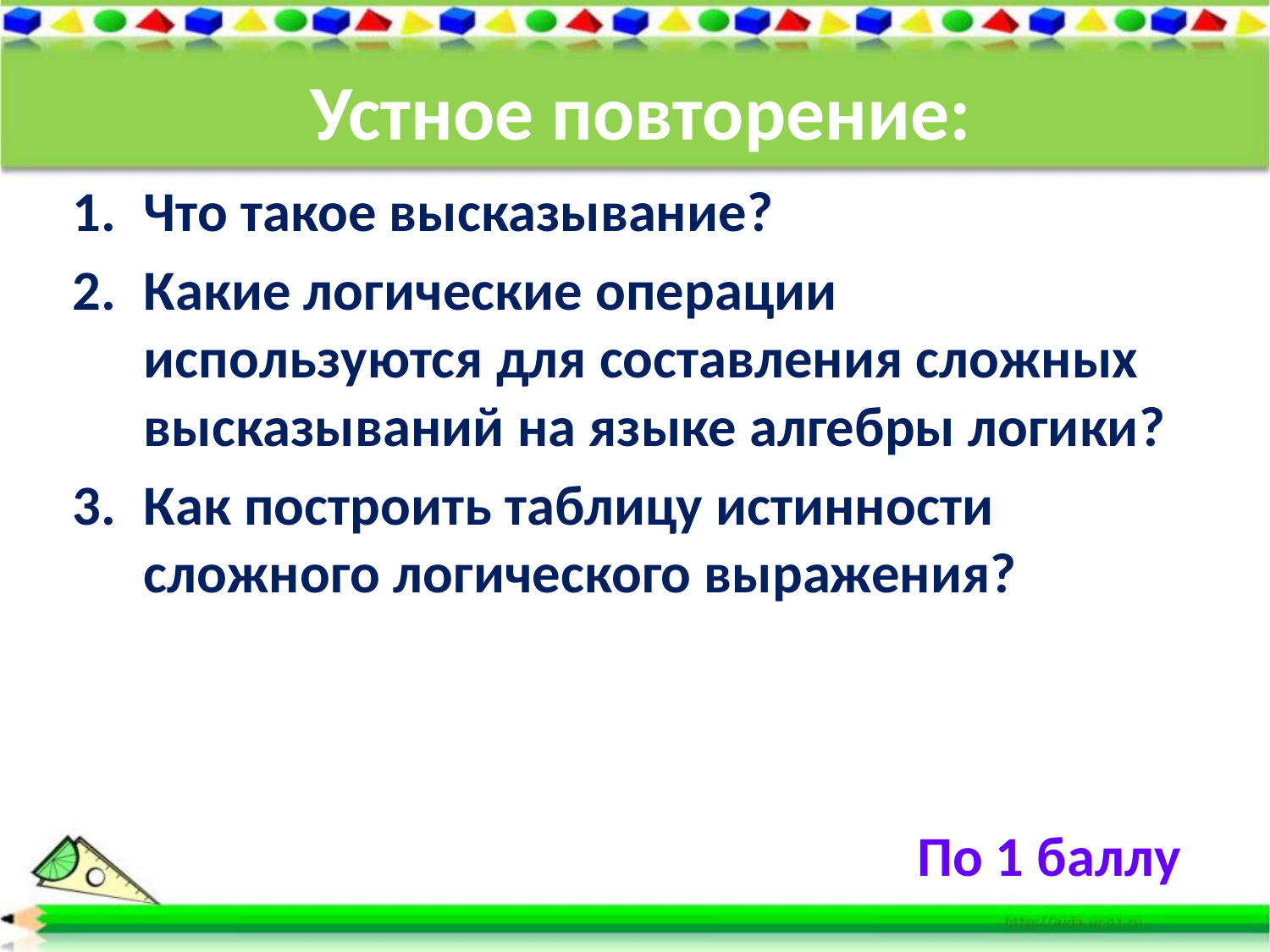

# Устное повторение:
Что такое высказывание?
Какие логические операции используются для составления сложных высказываний на языке алгебры логики?
Как построить таблицу истинности сложного логического выражения?

По 1 баллу